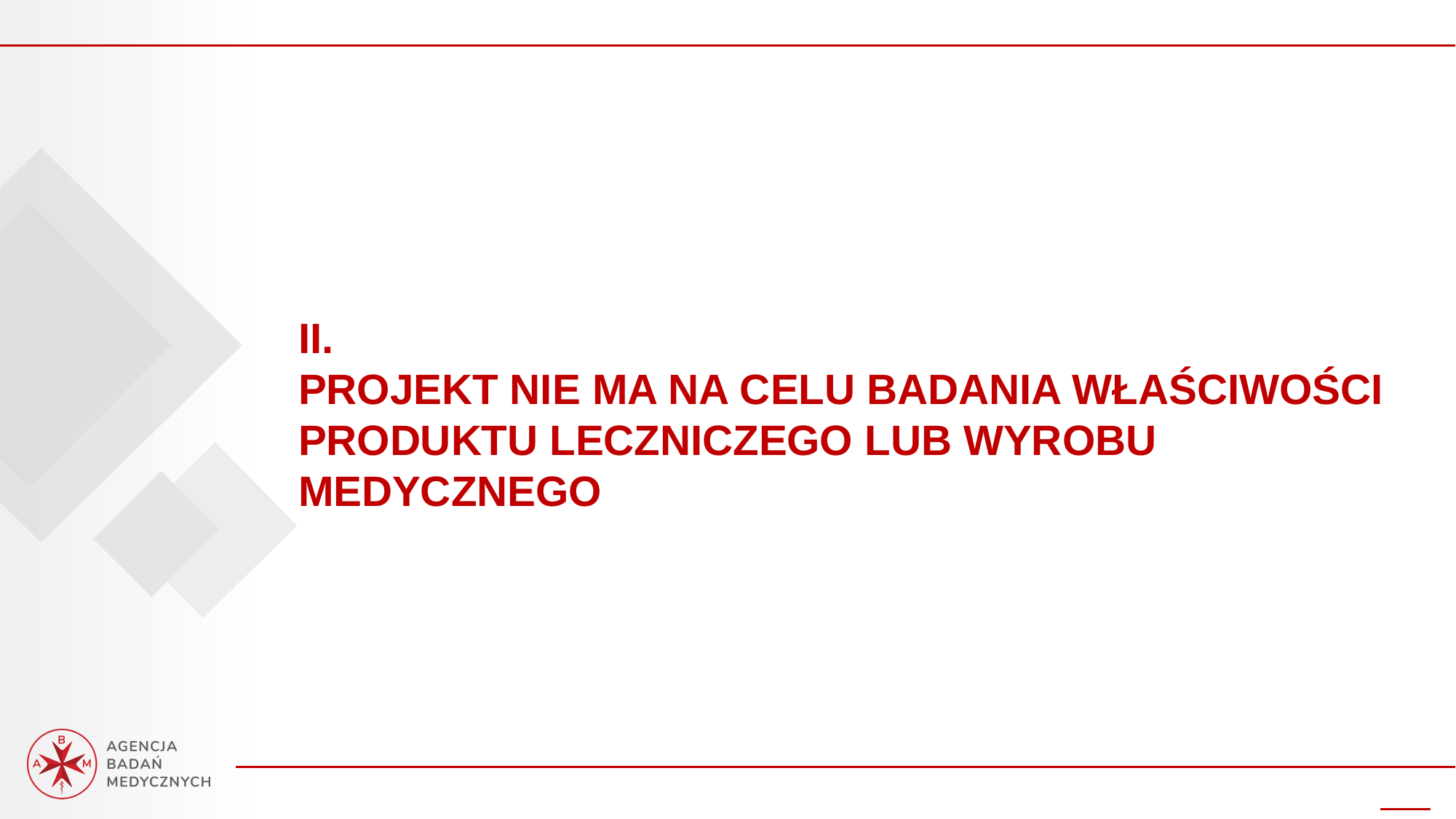

II.
PROJEKT NIE MA NA CELU BADANIA WŁAŚCIWOŚCI PRODUKTU LECZNICZEGO LUB WYROBU MEDYCZNEGO